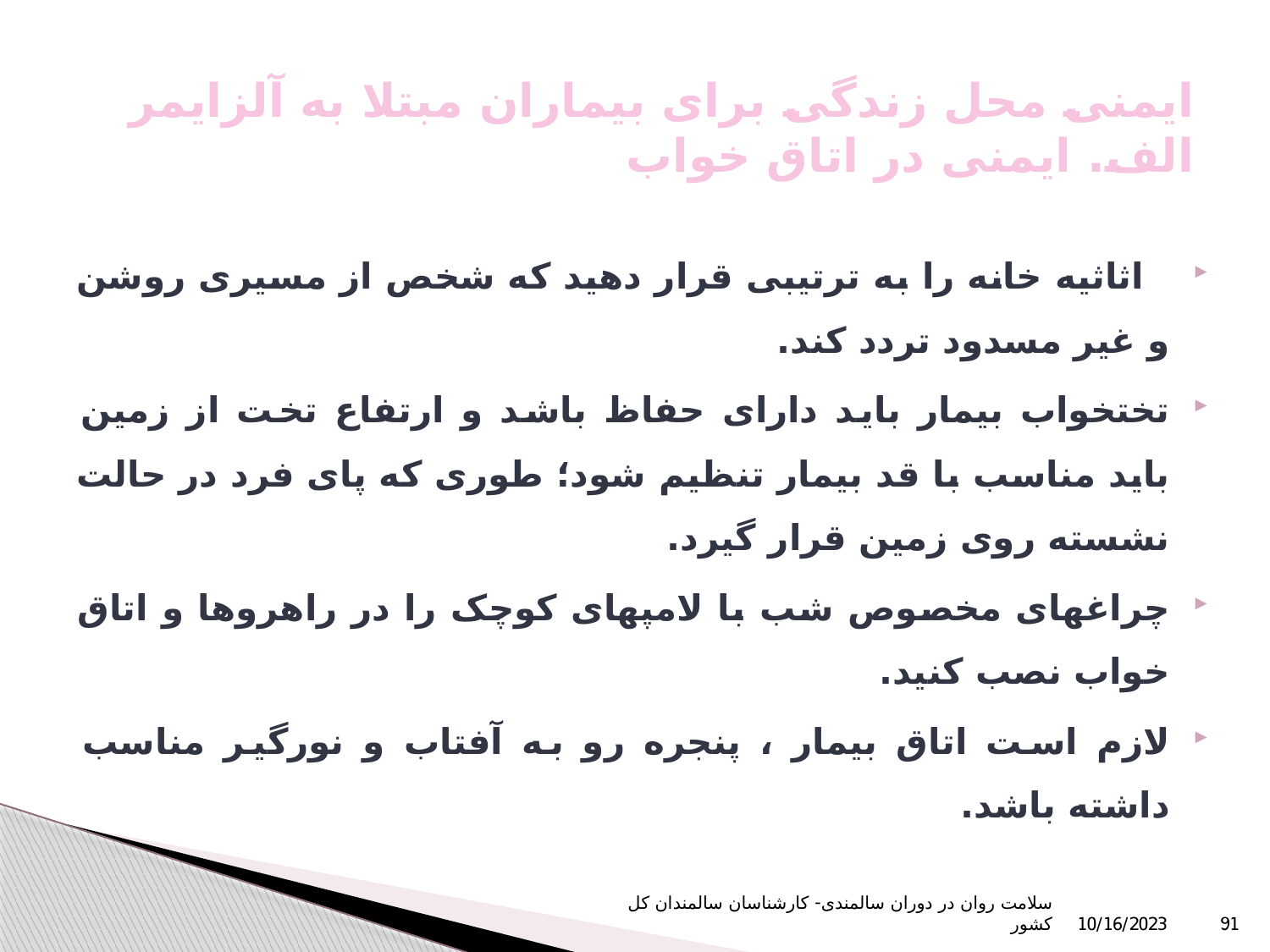

# ایمنی محل زندگی برای بیماران مبتلا به آلزایمر الف. ایمنی در اتاق خواب
  اثاثیه خانه را به ترتیبی قرار دهید که شخص از مسیری روشن و غیر مسدود تردد کند.
تختخواب بیمار باید دارای حفاظ باشد و ارتفاع تخت از زمین باید مناسب با قد بیمار تنظیم شود؛ طوری که پای فرد در حالت نشسته روی زمین قرار گیرد.
چراغهای مخصوص شب با لامپهای کوچک را در راهروها و اتاق خواب نصب کنید.
لازم است اتاق بیمار ، پنجره رو به آفتاب و نورگیر مناسب داشته باشد.
سلامت روان در دوران سالمندی- کارشناسان سالمندان کل کشور
10/16/2023
91